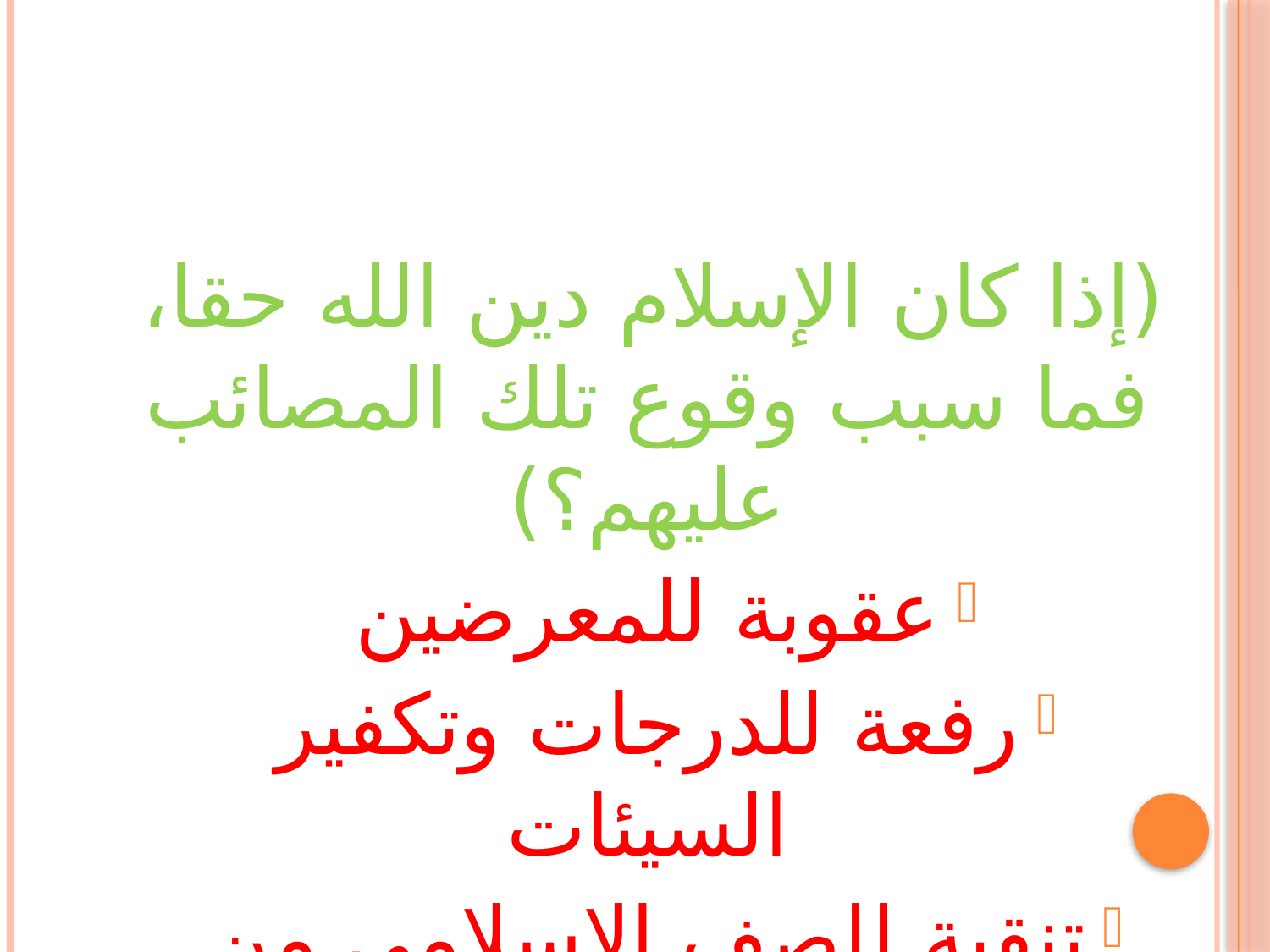

#
 (إذا كان الإسلام دين الله حقا، فما سبب وقوع تلك المصائب عليهم؟)
عقوبة للمعرضين
رفعة للدرجات وتكفير السيئات
تنقية للصف الإسلامي من المنافقين